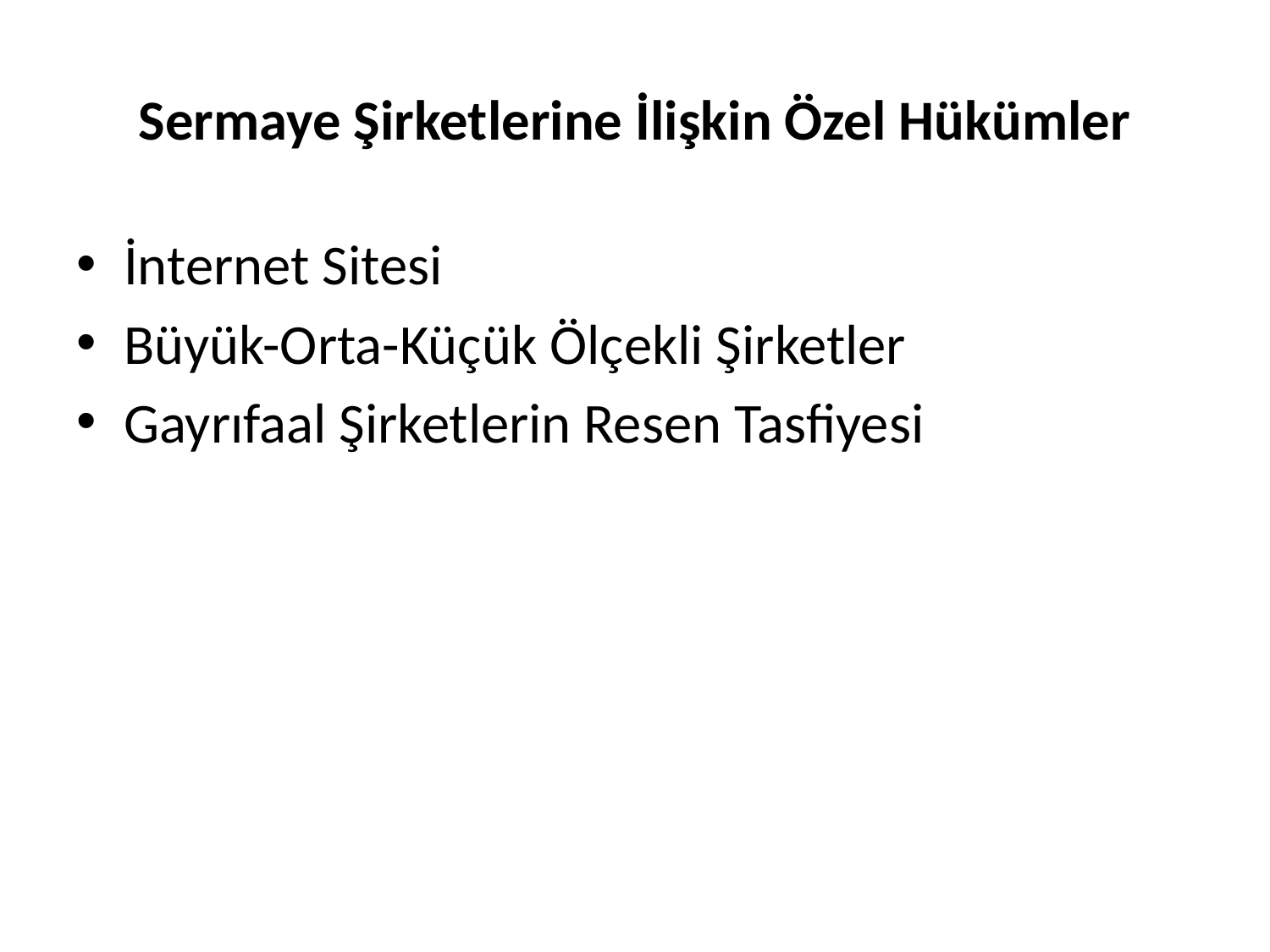

# Sermaye Şirketlerine İlişkin Özel Hükümler
İnternet Sitesi
Büyük-Orta-Küçük Ölçekli Şirketler
Gayrıfaal Şirketlerin Resen Tasfiyesi